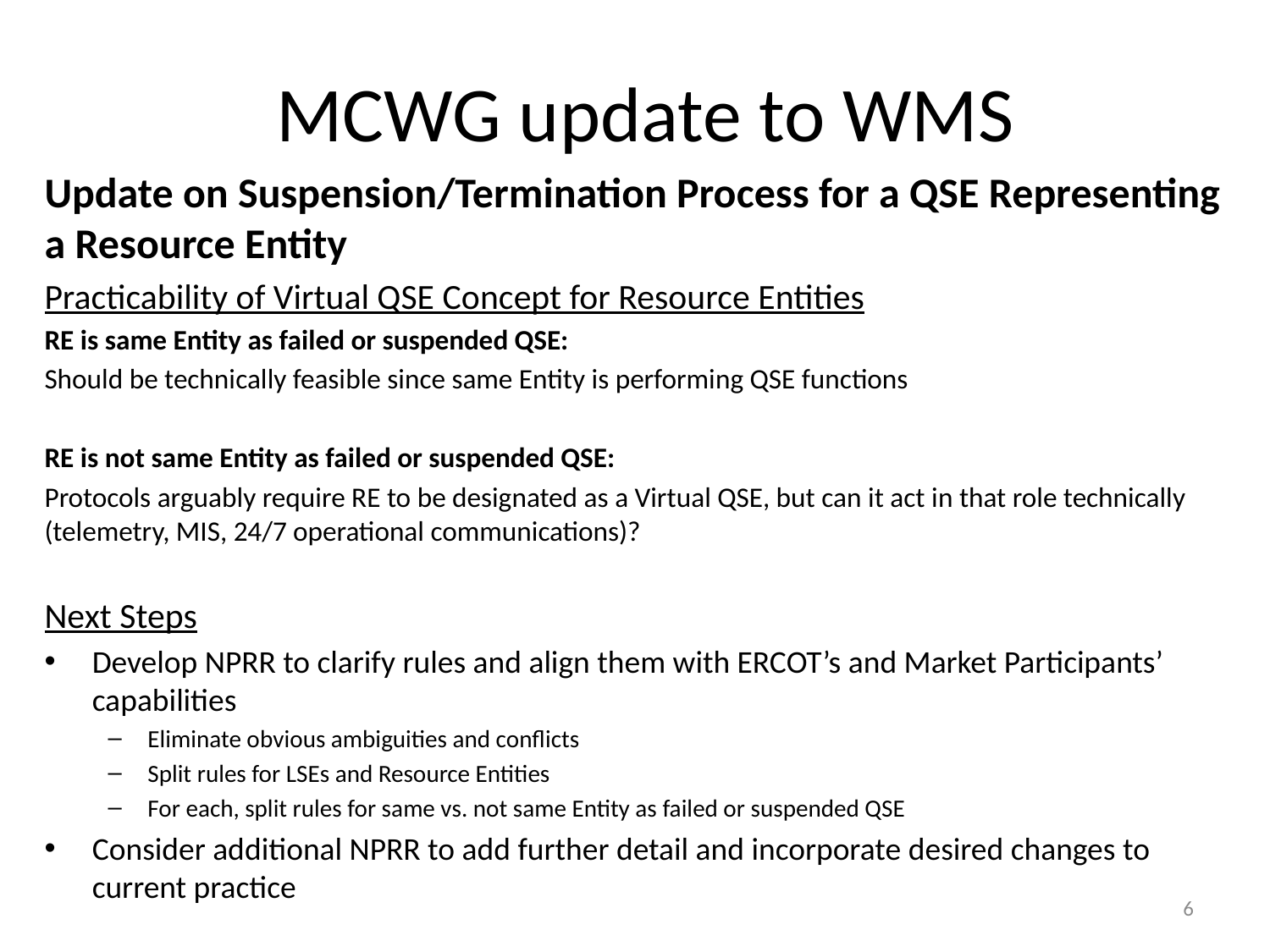

# MCWG update to WMS
Update on Suspension/Termination Process for a QSE Representing a Resource Entity
Practicability of Virtual QSE Concept for Resource Entities
RE is same Entity as failed or suspended QSE:
Should be technically feasible since same Entity is performing QSE functions

RE is not same Entity as failed or suspended QSE:
Protocols arguably require RE to be designated as a Virtual QSE, but can it act in that role technically (telemetry, MIS, 24/7 operational communications)?

Next Steps
Develop NPRR to clarify rules and align them with ERCOT’s and Market Participants’ capabilities
Eliminate obvious ambiguities and conflicts
Split rules for LSEs and Resource Entities
For each, split rules for same vs. not same Entity as failed or suspended QSE
Consider additional NPRR to add further detail and incorporate desired changes to current practice

6